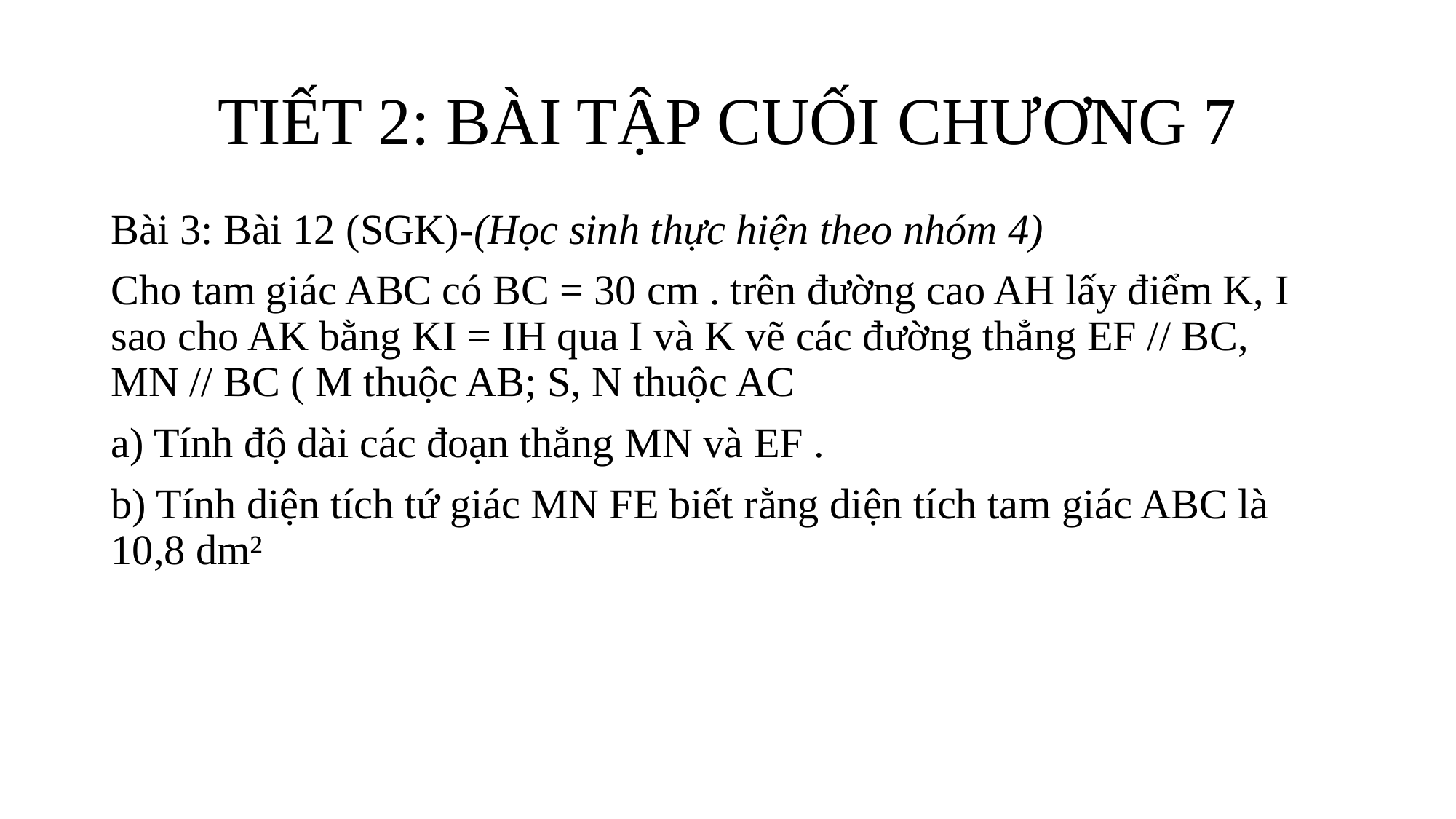

TIẾT 2: BÀI TẬP CUỐI CHƯƠNG 7
Bài 3: Bài 12 (SGK)-(Học sinh thực hiện theo nhóm 4)
Cho tam giác ABC có BC = 30 cm . trên đường cao AH lấy điểm K, I sao cho AK bằng KI = IH qua I và K vẽ các đường thẳng EF // BC, MN // BC ( M thuộc AB; S, N thuộc AC
a) Tính độ dài các đoạn thẳng MN và EF .
b) Tính diện tích tứ giác MN FE biết rằng diện tích tam giác ABC là 10,8 dm²